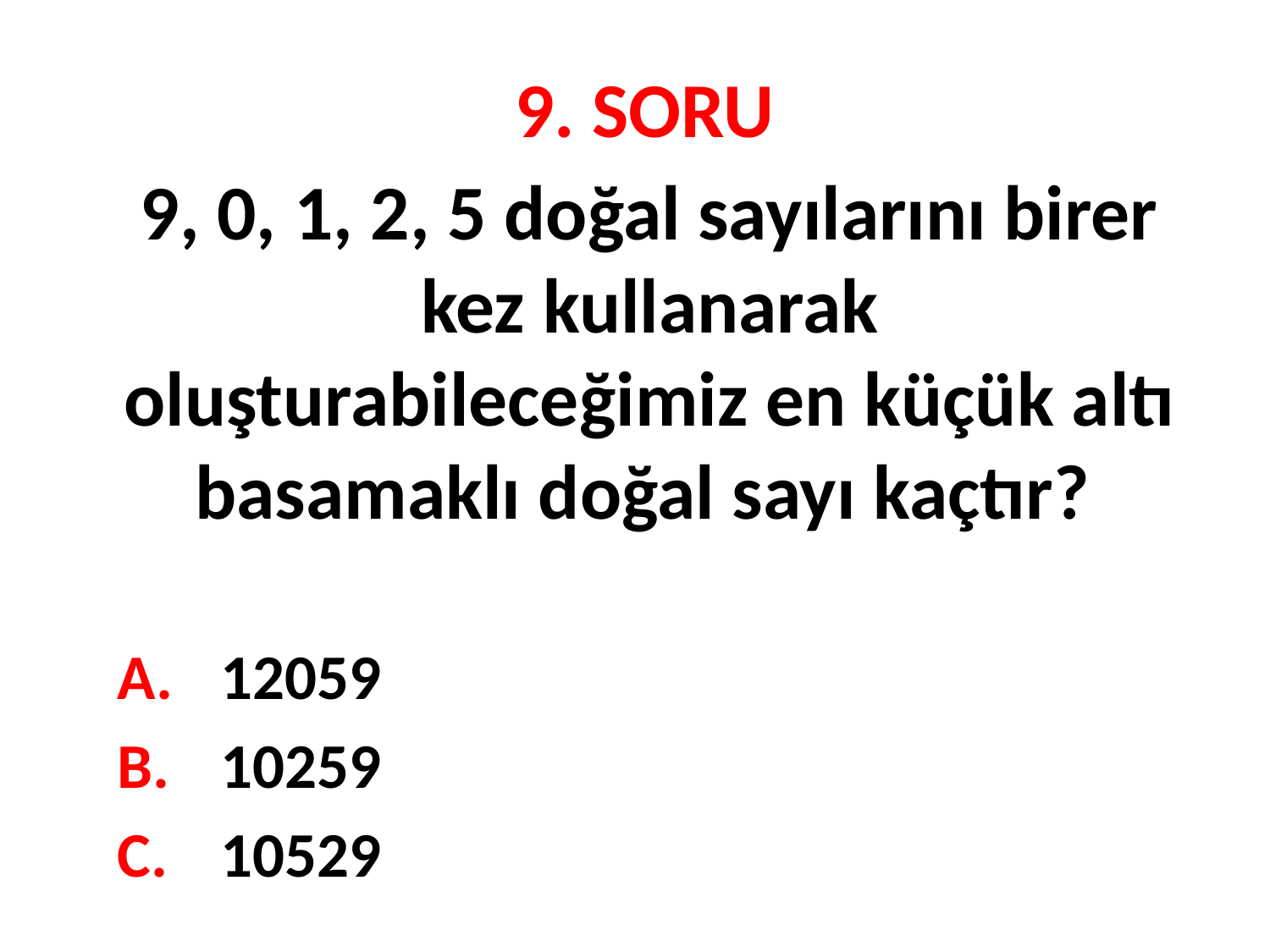

# 9. SORU
9, 0, 1, 2, 5 doğal sayılarını birer kez kullanarak oluşturabileceğimiz en küçük altı basamaklı doğal sayı kaçtır?

12059
10259
10529